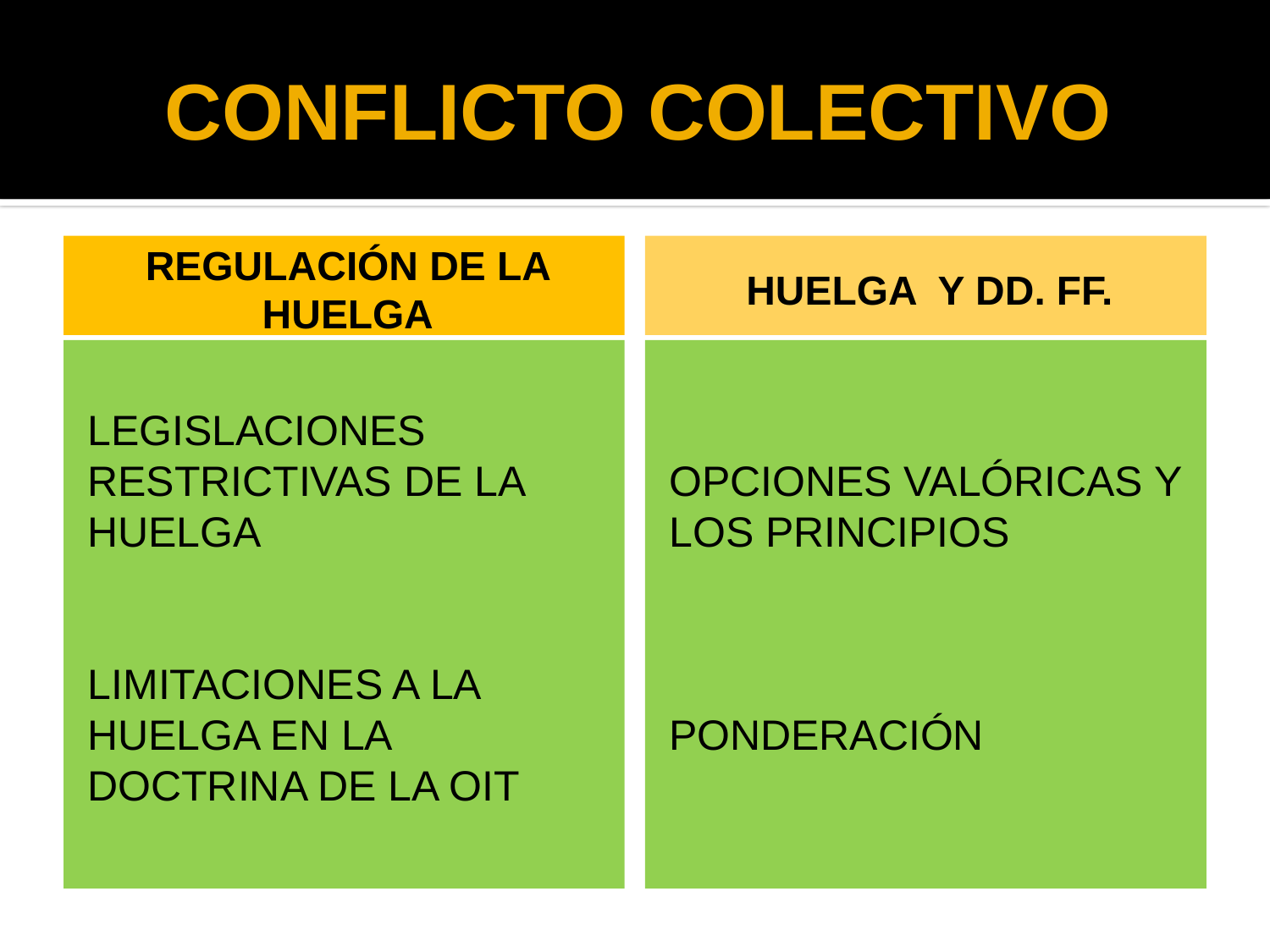

# CONFLICTO COLECTIVO
REGULACIÓN DE LA HUELGA
HUELGA  Y DD. FF.

LEGISLACIONES RESTRICTIVAS DE LA HUELGA

LIMITACIONES A LA HUELGA EN LA DOCTRINA DE LA OIT

OPCIONES VALÓRICAS Y LOS PRINCIPIOS

PONDERACIÓN